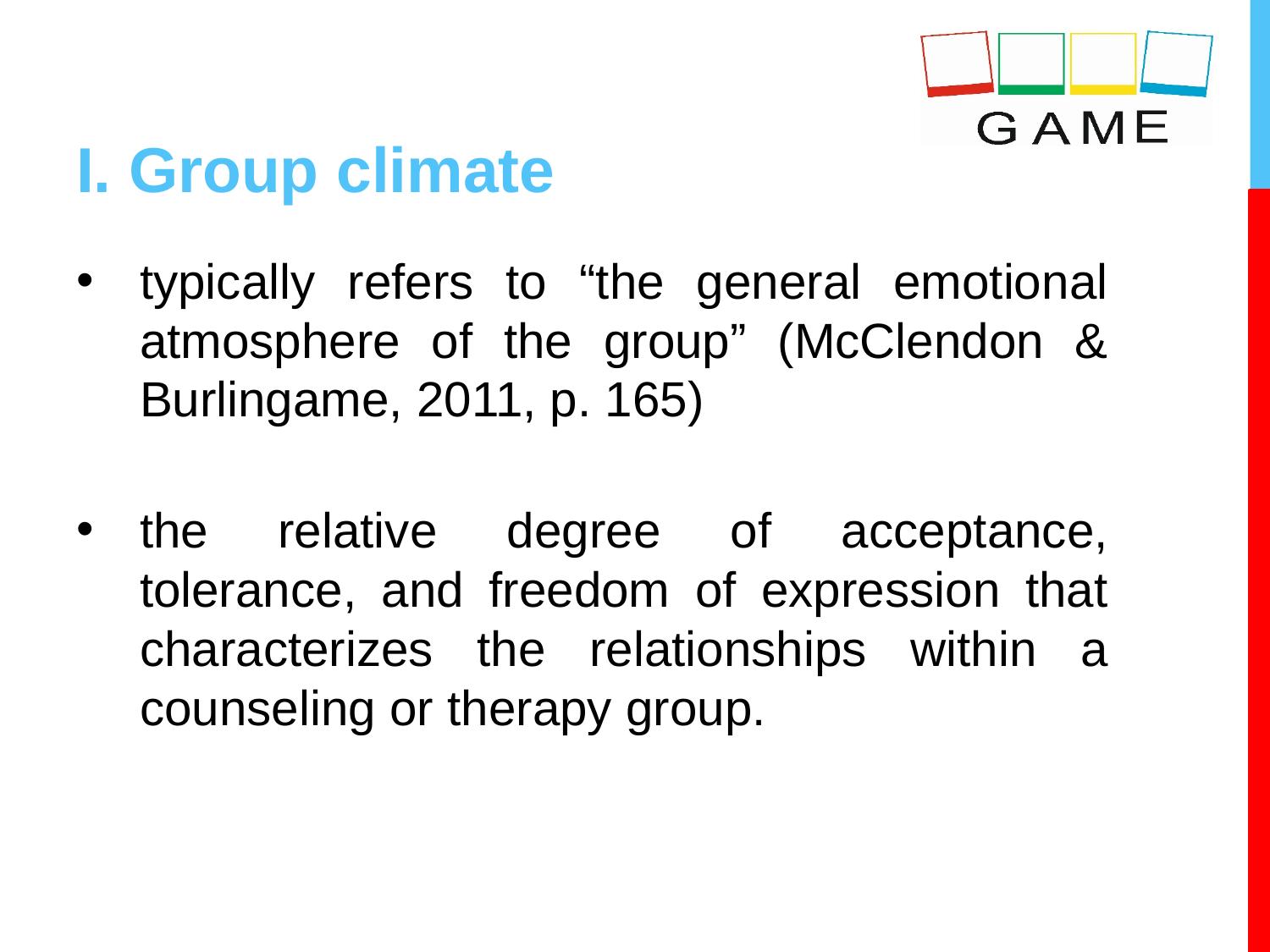

# I. Group climate
typically refers to “the general emotional atmosphere of the group” (McClendon & Burlingame, 2011, p. 165)

the relative degree of acceptance, tolerance, and freedom of expression that characterizes the relationships within a counseling or therapy group.